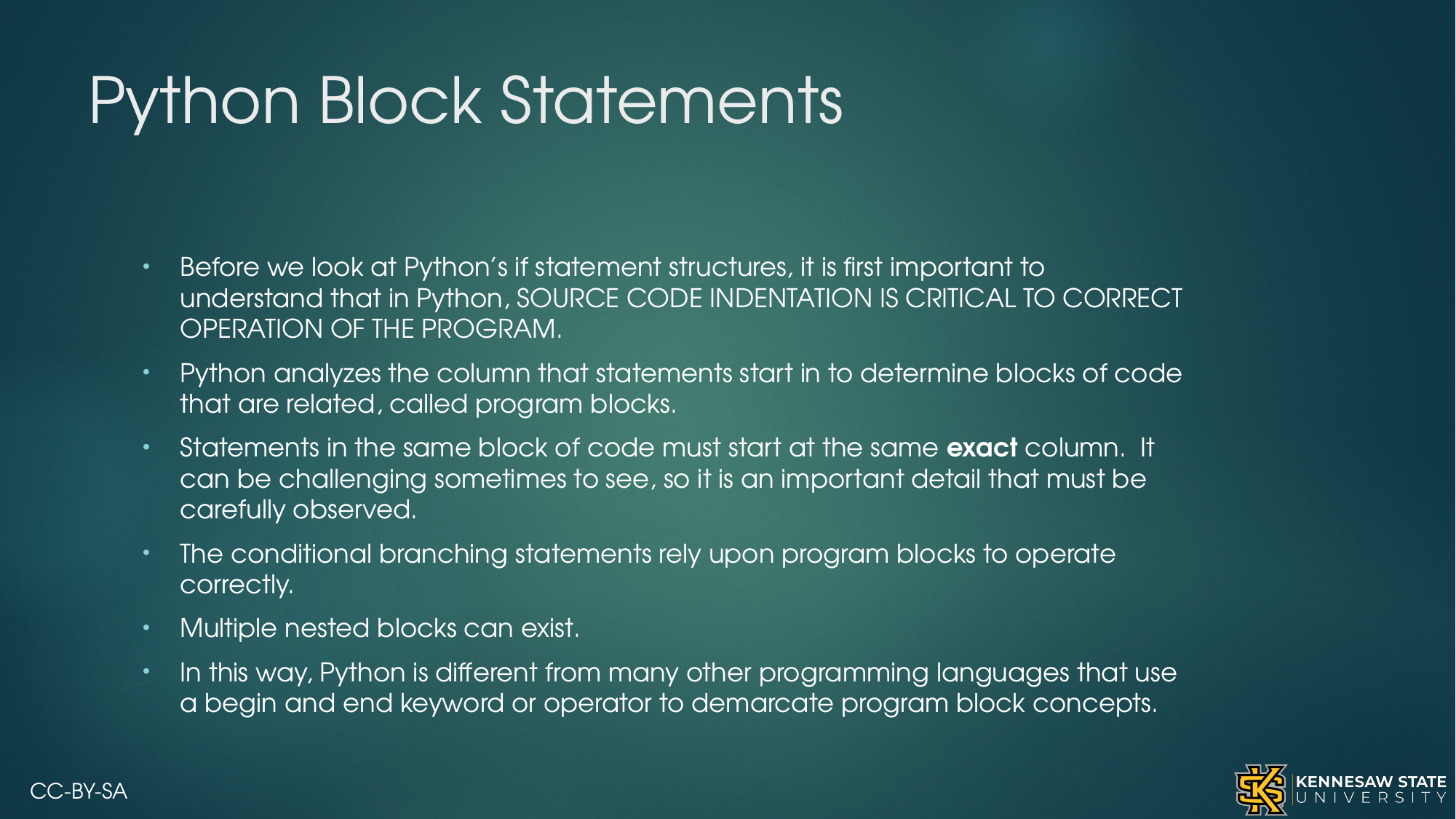

# Python Block Statements
Before we look at Python’s if statement structures, it is first important to understand that in Python, SOURCE CODE INDENTATION IS CRITICAL TO CORRECT OPERATION OF THE PROGRAM.
Python analyzes the column that statements start in to determine blocks of code that are related, called program blocks.
Statements in the same block of code must start at the same exact column.  It can be challenging sometimes to see, so it is an important detail that must be carefully observed.
The conditional branching statements rely upon program blocks to operate correctly.
Multiple nested blocks can exist.
In this way, Python is different from many other programming languages that use a begin and end keyword or operator to demarcate program block concepts.